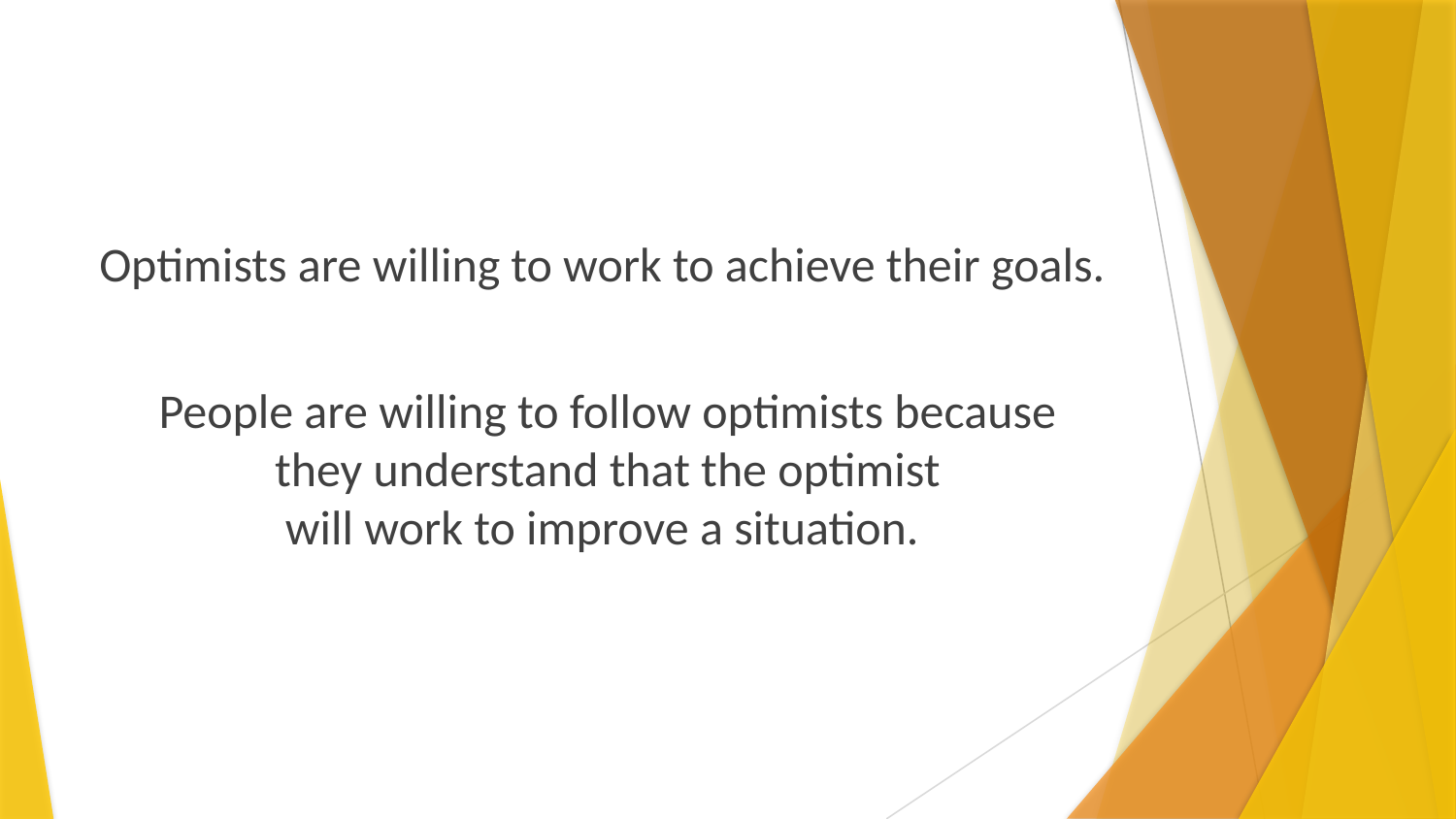

Optimists are willing to work to achieve their goals.

People are willing to follow optimists because
they understand that the optimist
will work to improve a situation.